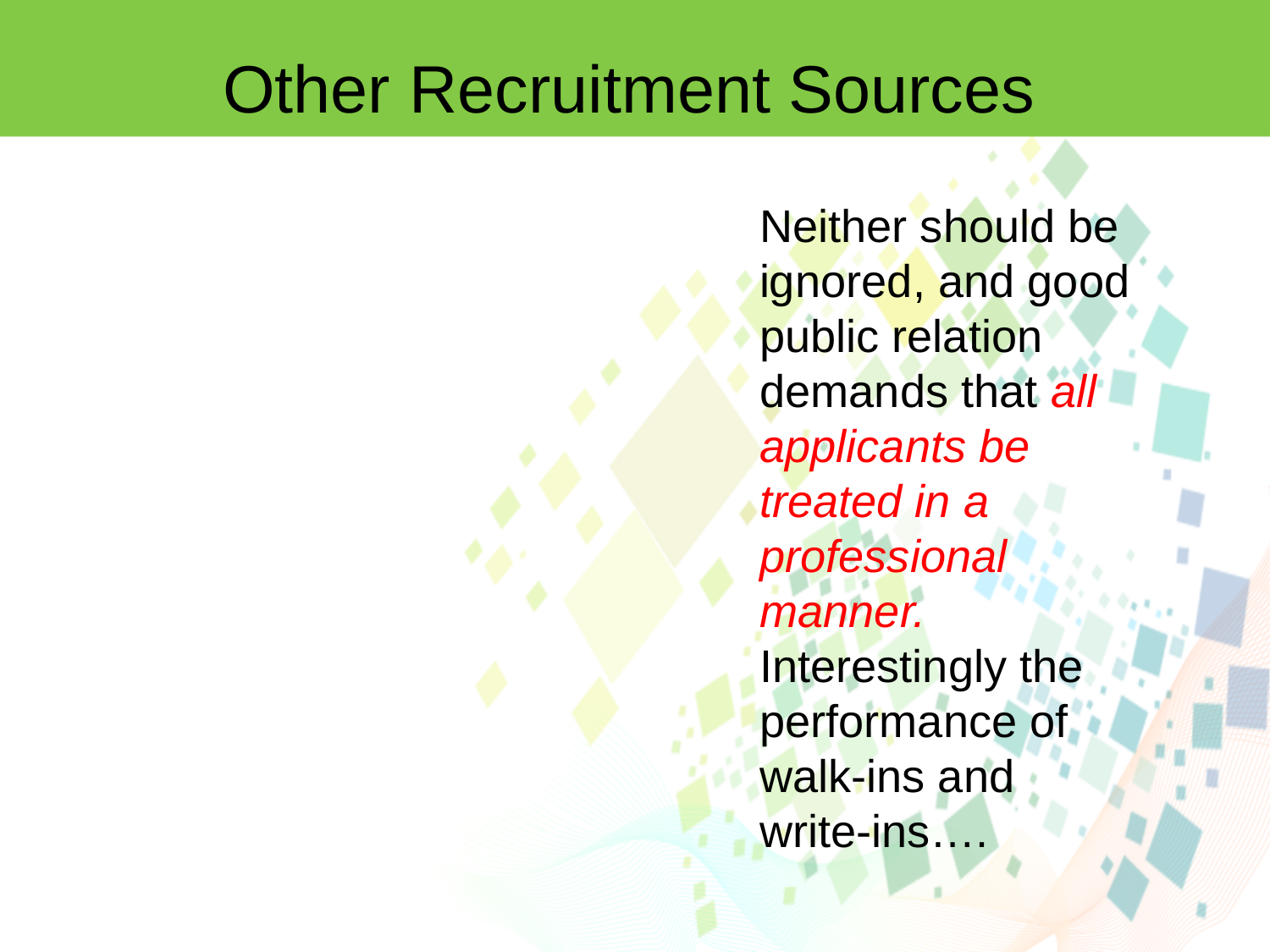

Other Recruitment Sources
Neither should be ignored, and good public relation demands that all applicants be treated in a professional manner. Interestingly the performance of walk-ins and write-ins….